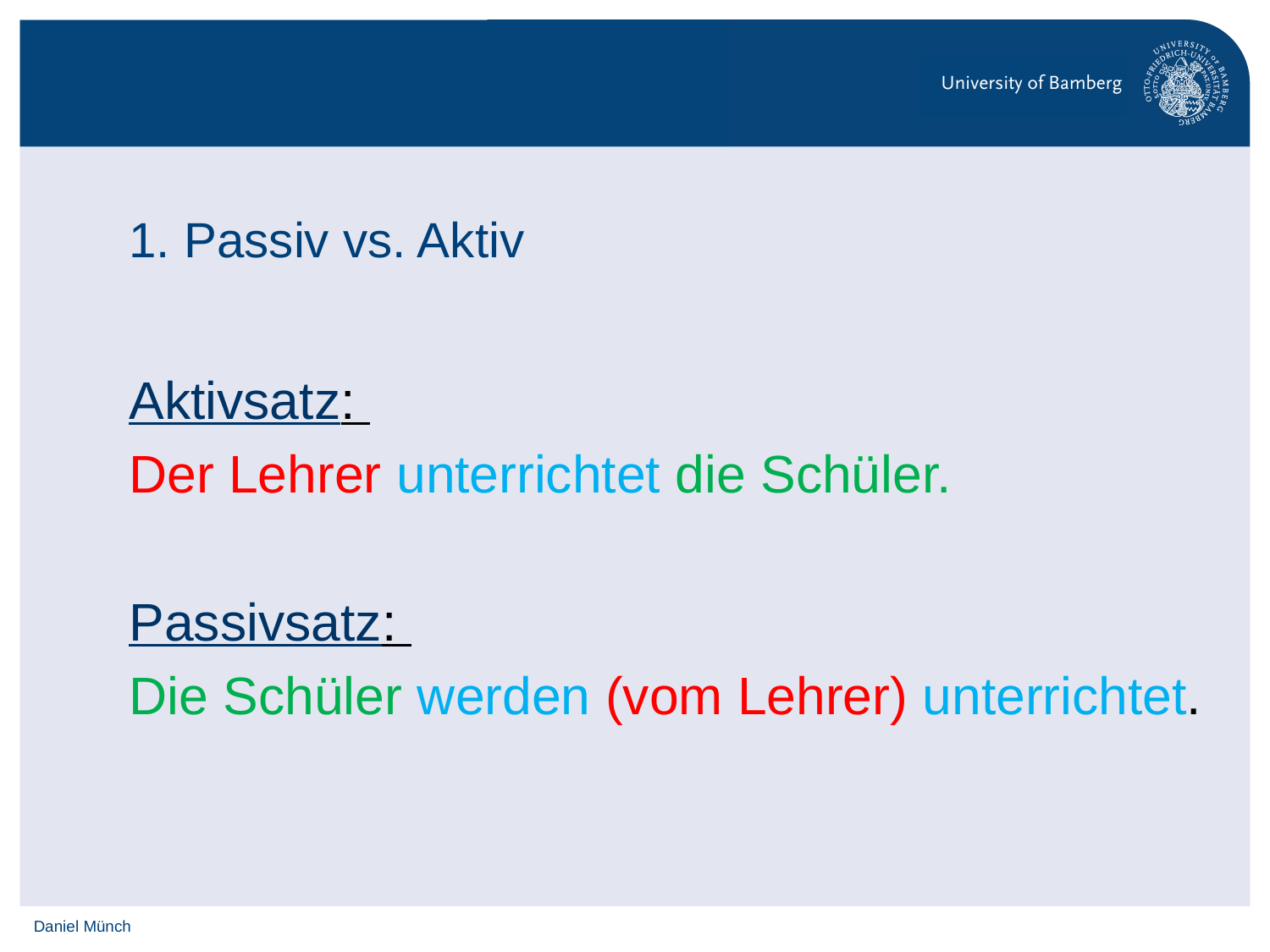

# 1. Passiv vs. Aktiv
Aktivsatz:
Der Lehrer unterrichtet die Schüler.

Passivsatz:
Die Schüler werden (vom Lehrer) unterrichtet.